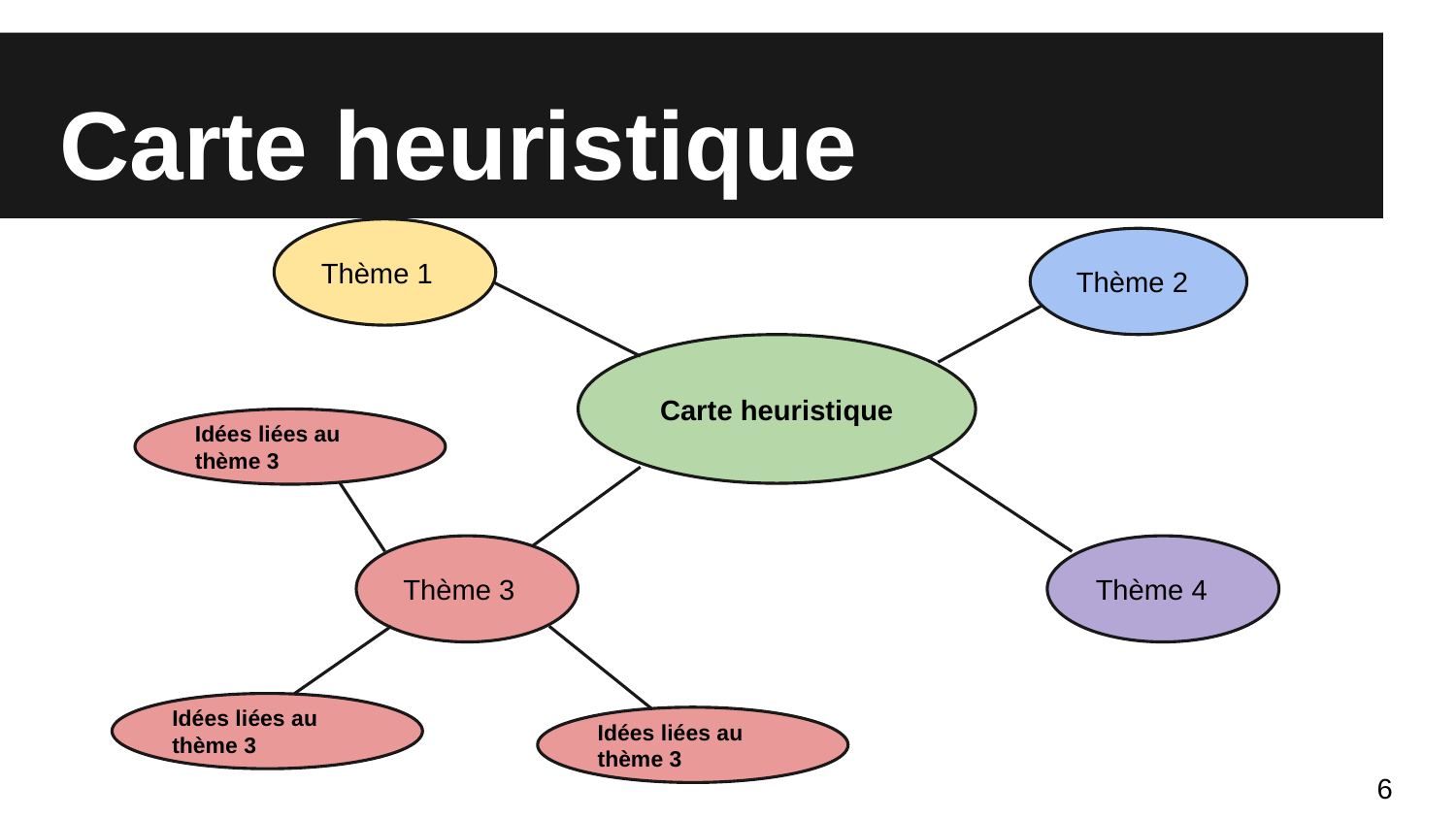

Carte heuristique
Thème 1
Thème 2
Carte heuristique
Idées liées au thème 3
Thème 3
Thème 4

Idées liées au thème 3
Idées liées au thème 3
6